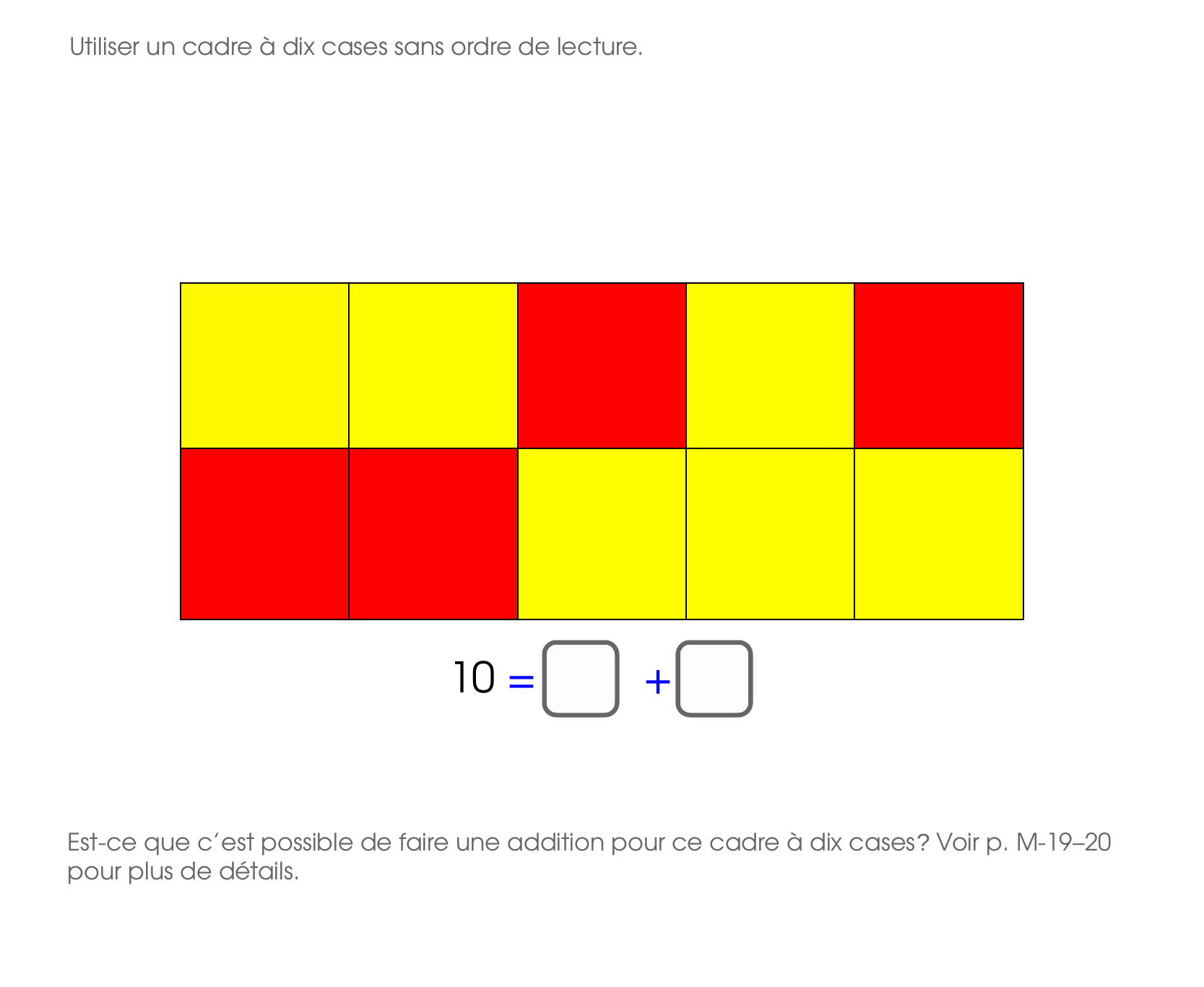

Utiliser un cadre à dix cases sans ordre de lecture.
|  |  |  |  |  |
| --- | --- | --- | --- | --- |
|  |  |  |  |  |

10 =         +
Est-ce que c’est possible de faire une addition pour ce cadre à dix cases? Voir p. M-19–20 pour plus de détails.